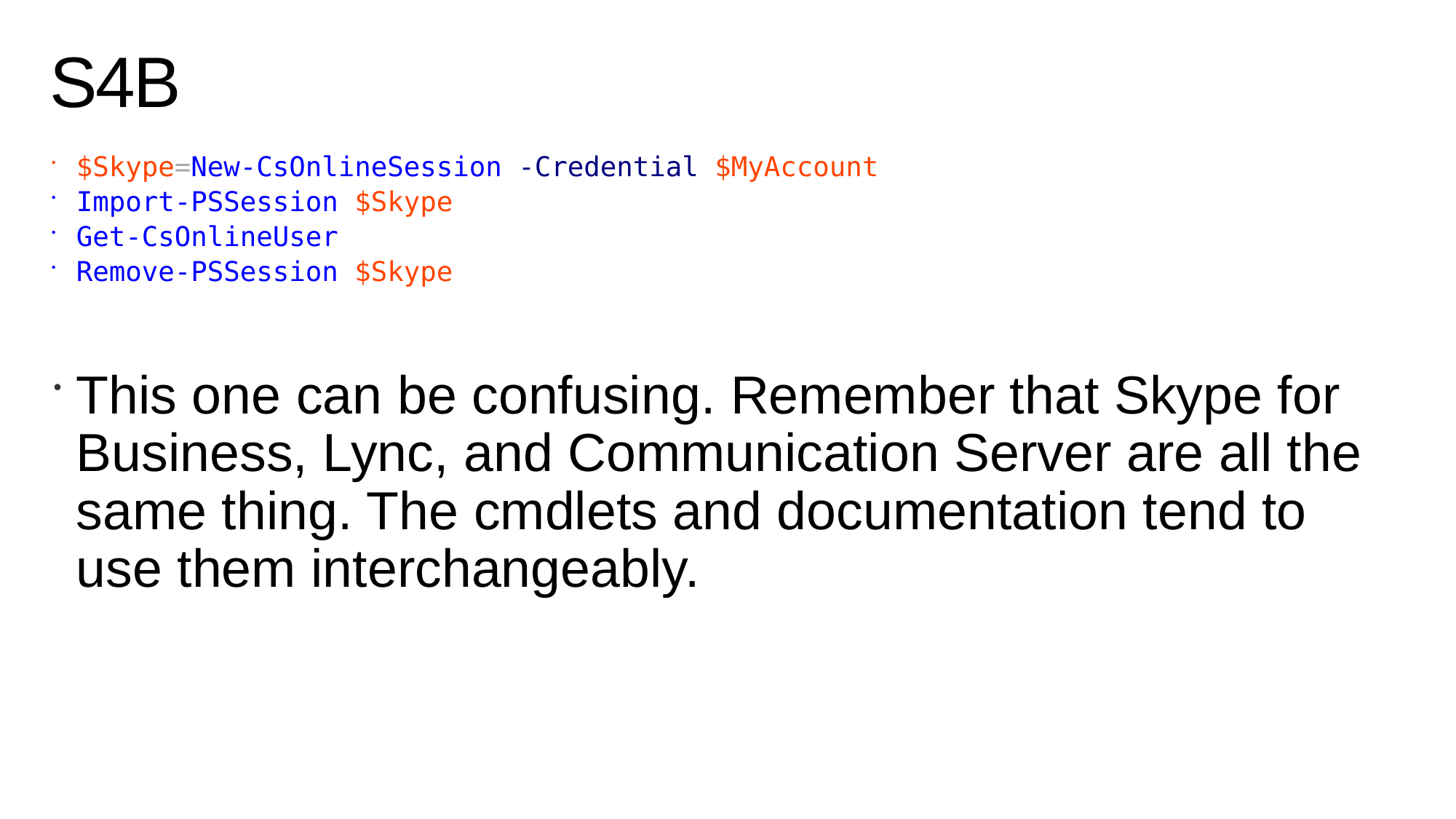

# S4B
$Skype=New-CsOnlineSession -Credential $MyAccount
Import-PSSession $Skype
Get-CsOnlineUser
Remove-PSSession $Skype

This one can be confusing. Remember that Skype for Business, Lync, and Communication Server are all the same thing. The cmdlets and documentation tend to use them interchangeably.